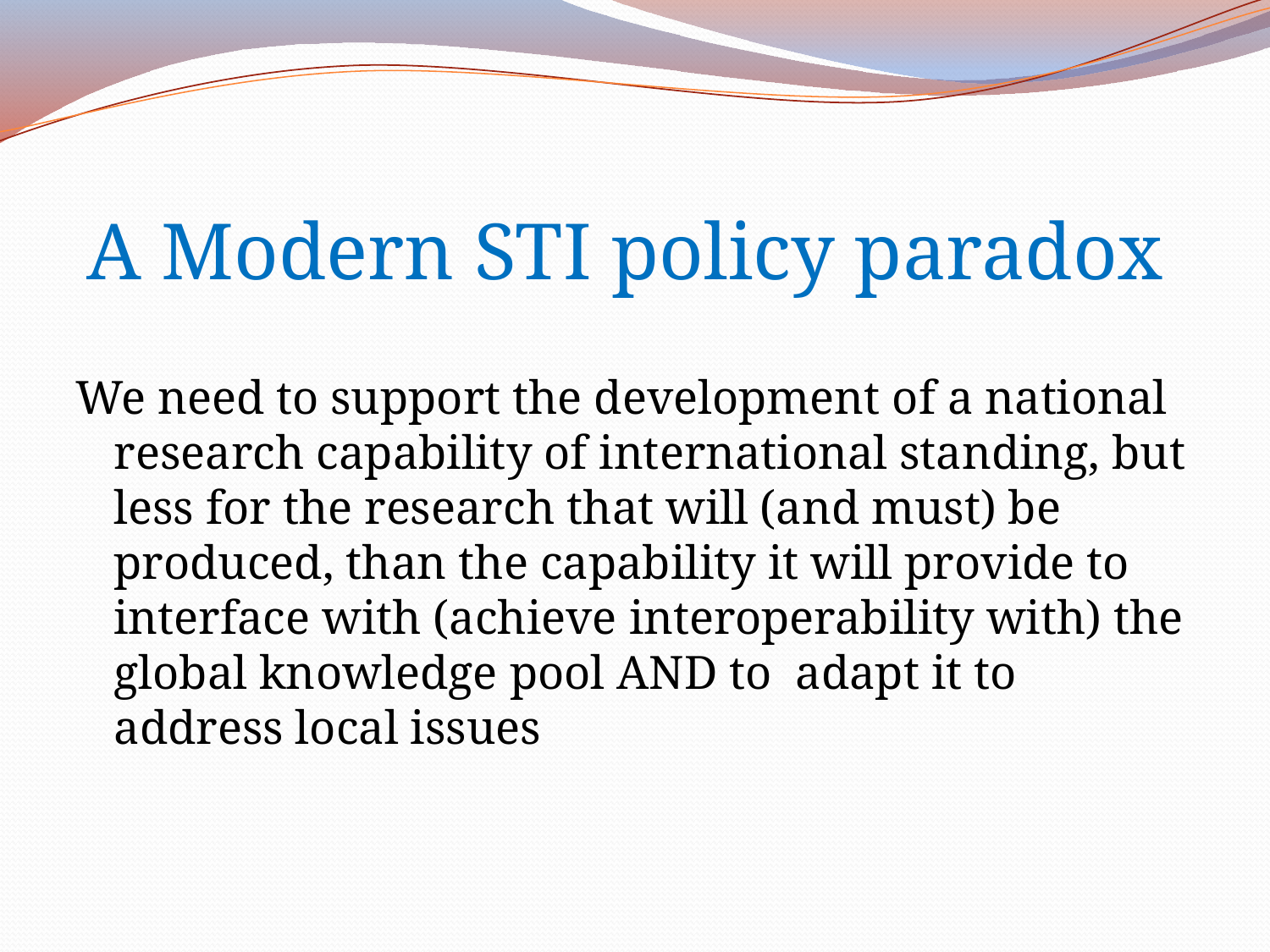

#
A Modern STI policy paradox

We need to support the development of a national research capability of international standing, but less for the research that will (and must) be produced, than the capability it will provide to interface with (achieve interoperability with) the global knowledge pool AND to  adapt it to address local issues